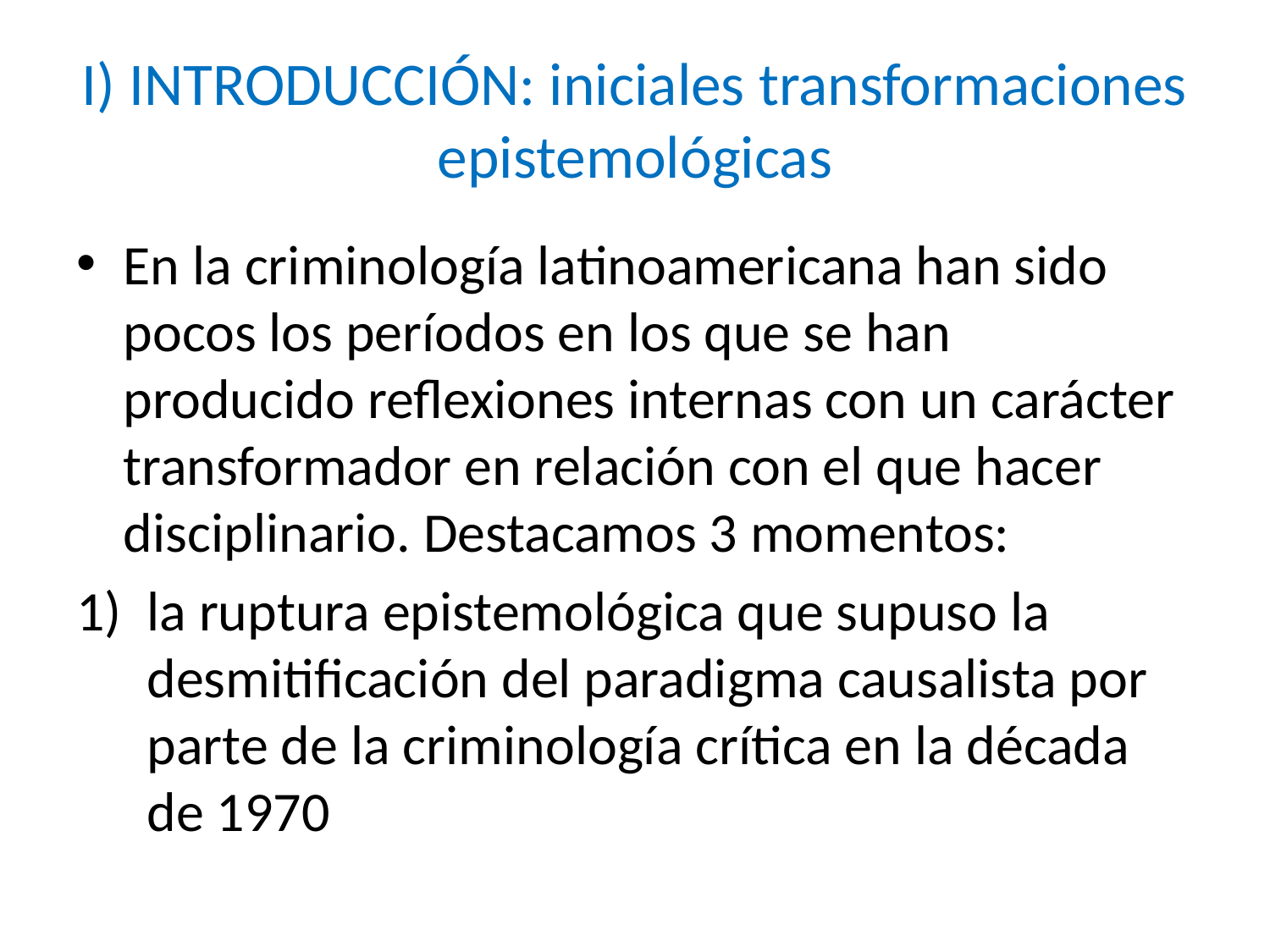

# I) INTRODUCCIÓN: iniciales transformaciones epistemológicas
En la criminología latinoamericana han sido pocos los períodos en los que se han producido reflexiones internas con un carácter transformador en relación con el que hacer disciplinario. Destacamos 3 momentos:
la ruptura epistemológica que supuso la desmitificación del paradigma causalista por parte de la criminología crítica en la década de 1970